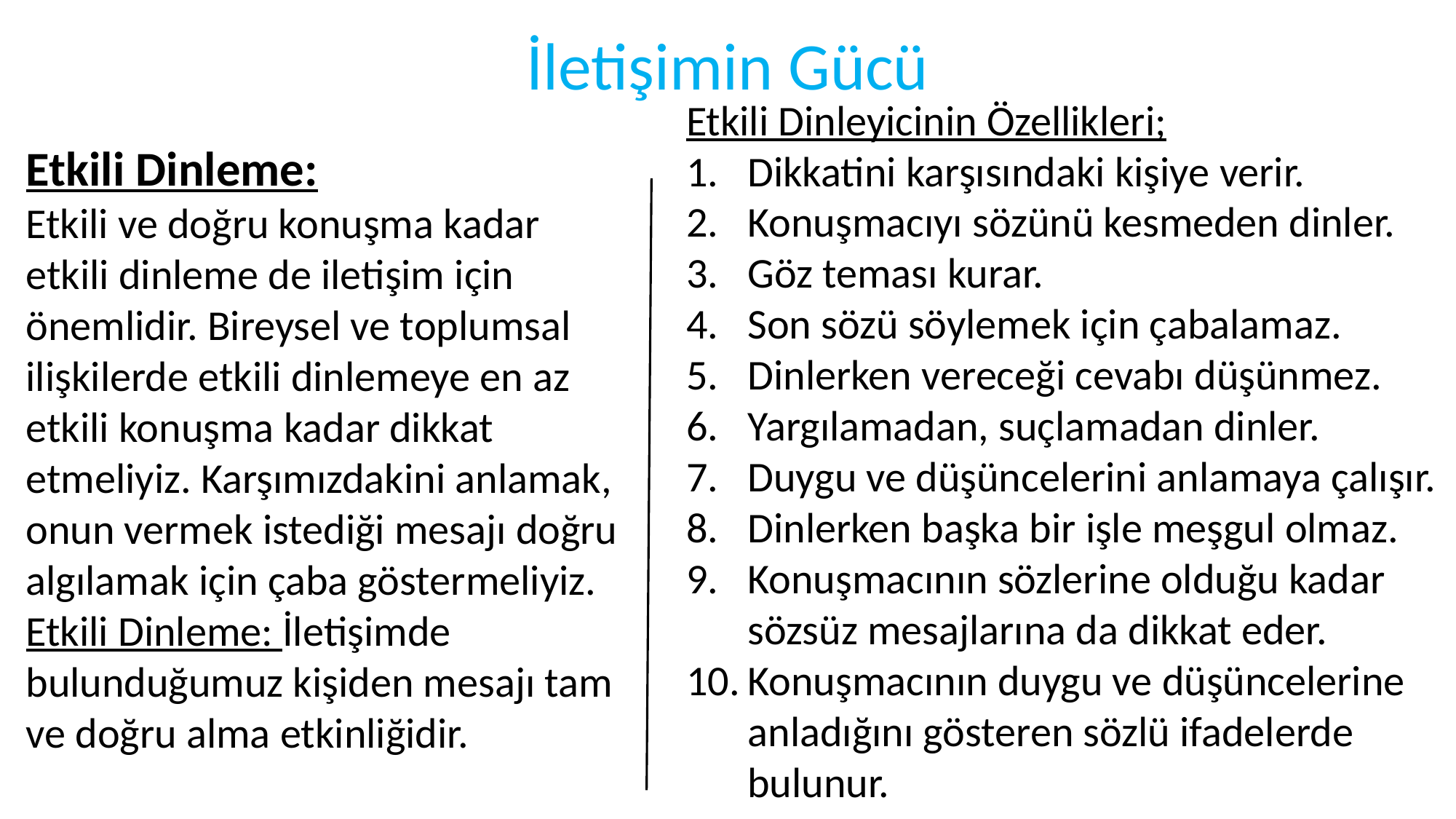

# İletişimin Gücü
Etkili Dinleyicinin Özellikleri;
Dikkatini karşısındaki kişiye verir.
Konuşmacıyı sözünü kesmeden dinler.
Göz teması kurar.
Son sözü söylemek için çabalamaz.
Dinlerken vereceği cevabı düşünmez.
Yargılamadan, suçlamadan dinler.
Duygu ve düşüncelerini anlamaya çalışır.
Dinlerken başka bir işle meşgul olmaz.
Konuşmacının sözlerine olduğu kadar sözsüz mesajlarına da dikkat eder.
Konuşmacının duygu ve düşüncelerine anladığını gösteren sözlü ifadelerde bulunur.
Etkili Dinleme:
Etkili ve doğru konuşma kadar etkili dinleme de iletişim için önemlidir. Bireysel ve toplumsal ilişkilerde etkili dinlemeye en az etkili konuşma kadar dikkat etmeliyiz. Karşımızdakini anlamak, onun vermek istediği mesajı doğru algılamak için çaba göstermeliyiz.
Etkili Dinleme: İletişimde bulunduğumuz kişiden mesajı tam ve doğru alma etkinliğidir.